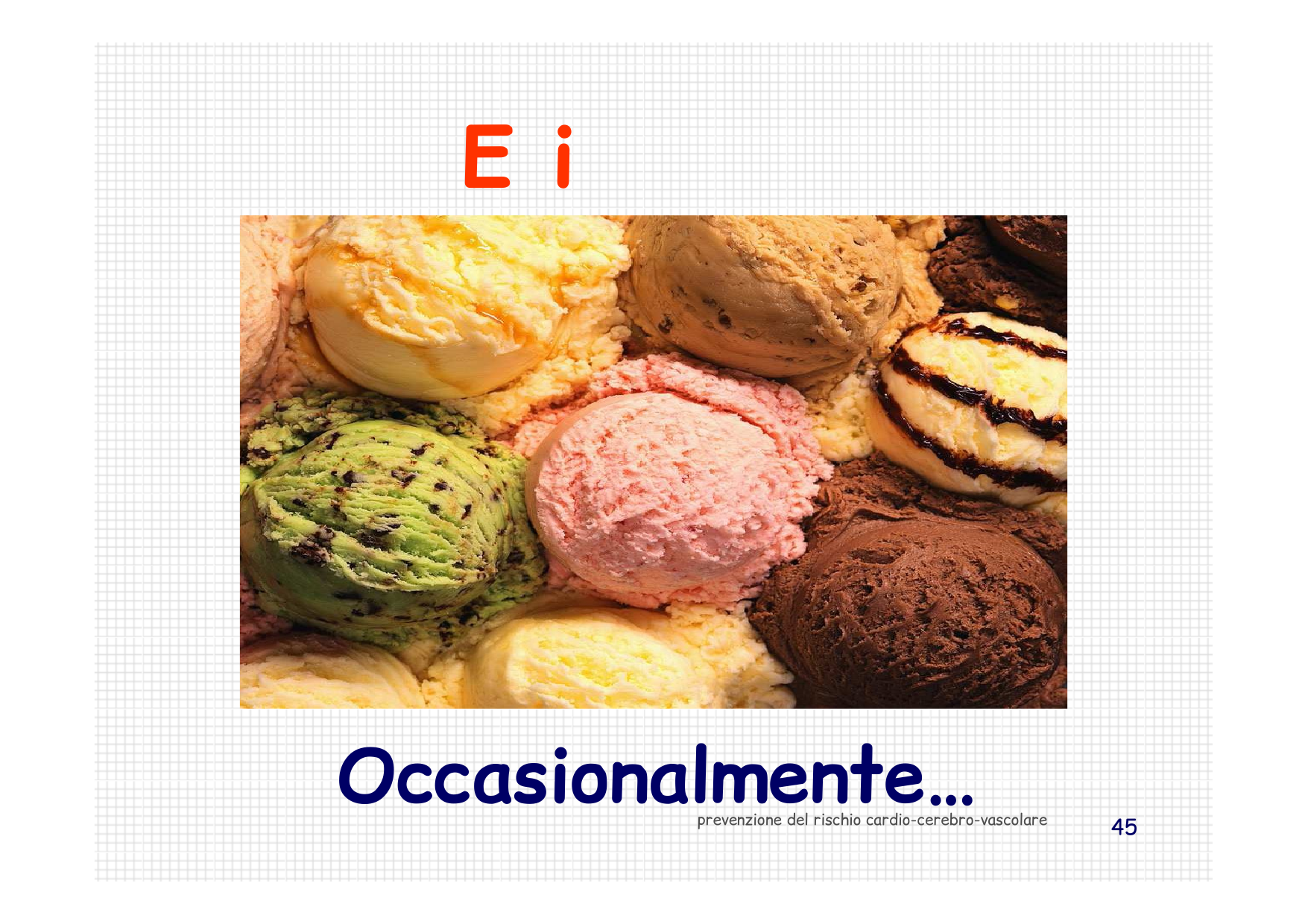

E	i	dolci?

Occasionalmente…
prevenzione del rischio cardio-cerebro-vascolare
45